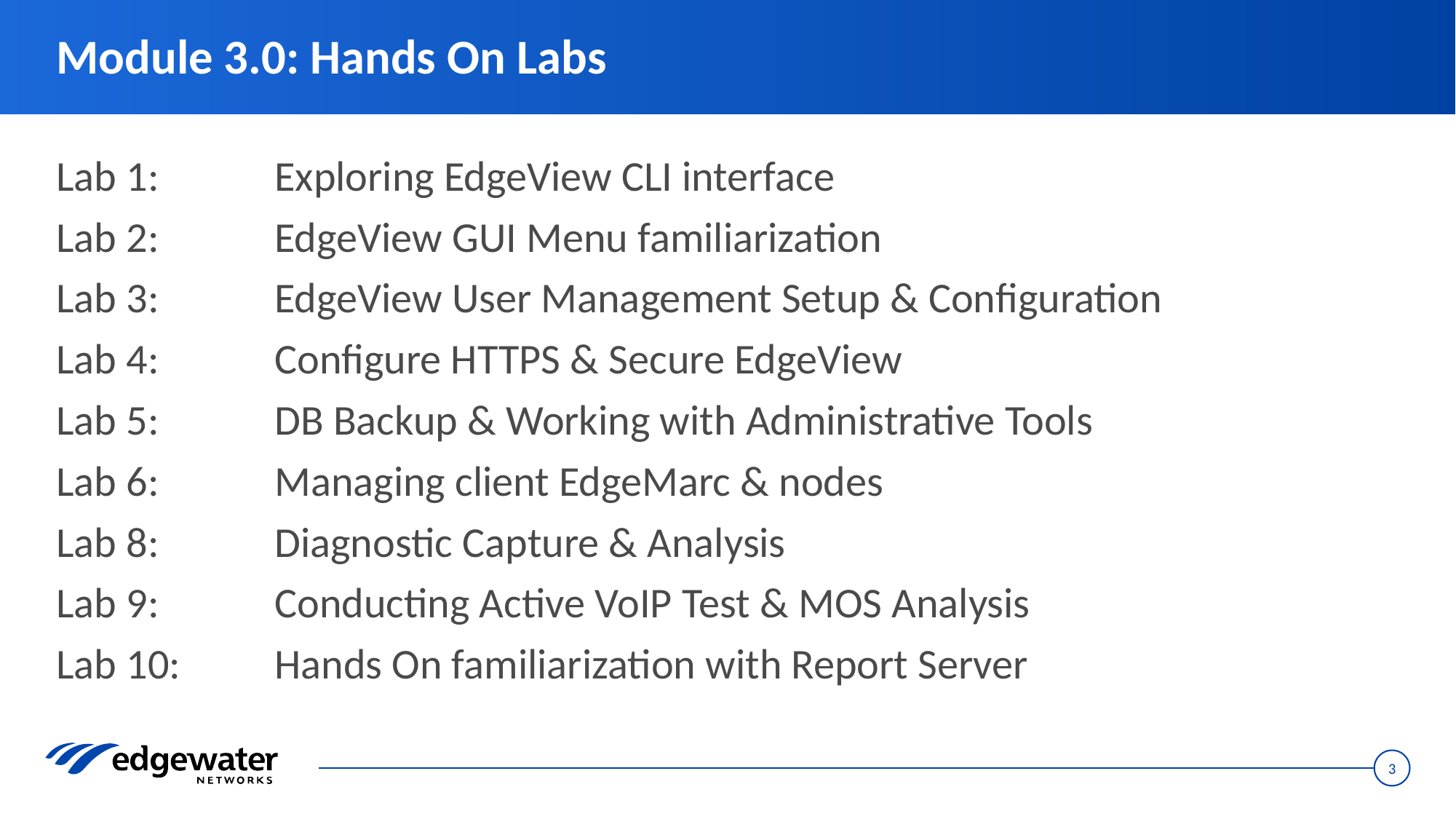

# Module 3.0: Hands On Labs
Lab 1: 	Exploring EdgeView CLI interface
Lab 2: 	EdgeView GUI Menu familiarization
Lab 3: 	EdgeView User Management Setup & Configuration
Lab 4: 	Configure HTTPS & Secure EdgeView
Lab 5: 	DB Backup & Working with Administrative Tools
Lab 6: 	Managing client EdgeMarc & nodes
Lab 8: 	Diagnostic Capture & Analysis
Lab 9: 	Conducting Active VoIP Test & MOS Analysis
Lab 10:	Hands On familiarization with Report Server